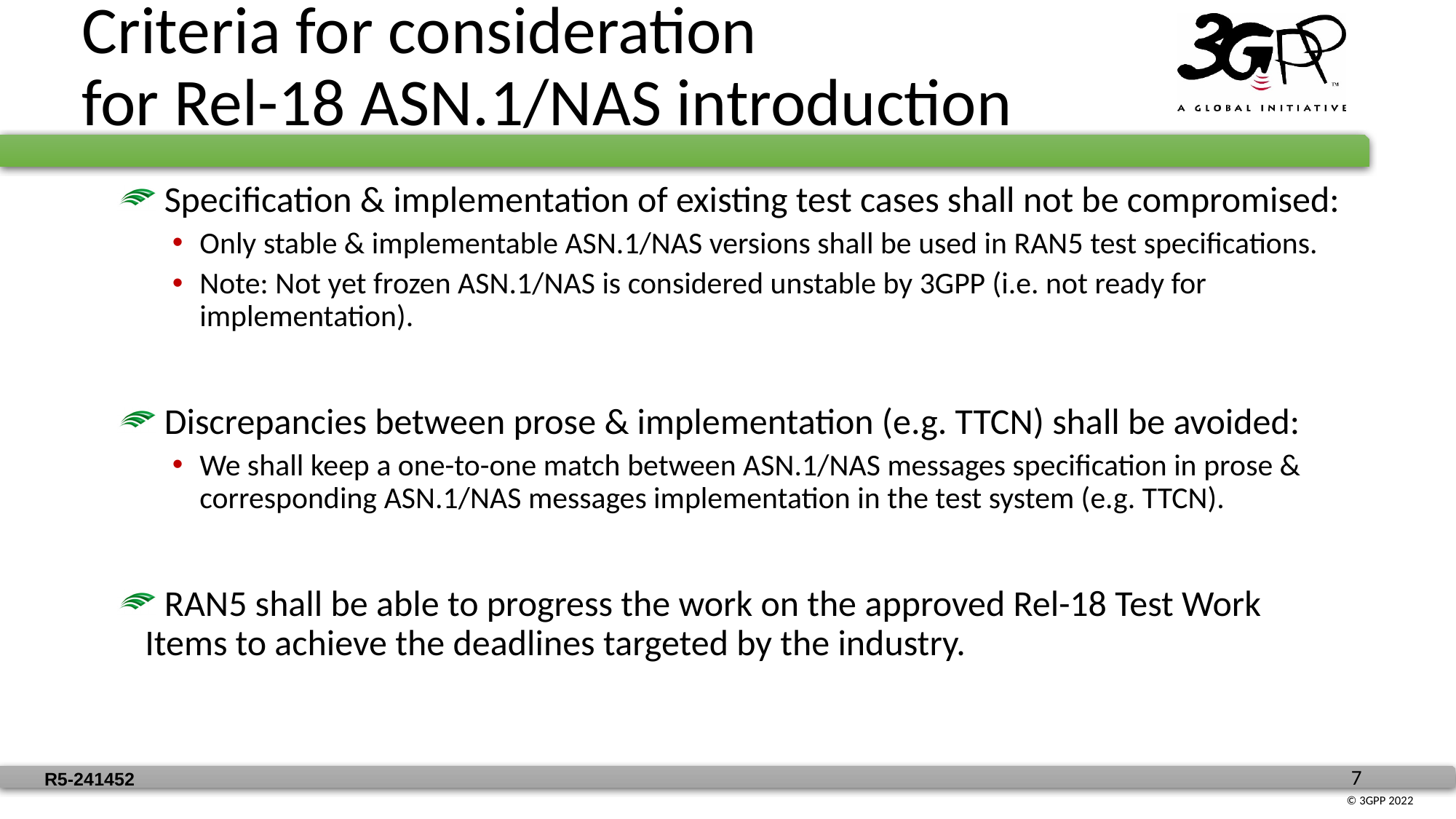

Criteria for consideration
for Rel-18 ASN.1/NAS introduction
 Specification & implementation of existing test cases shall not be compromised:
Only stable & implementable ASN.1/NAS versions shall be used in RAN5 test specifications.
Note: Not yet frozen ASN.1/NAS is considered unstable by 3GPP (i.e. not ready for implementation).

 Discrepancies between prose & implementation (e.g. TTCN) shall be avoided:
We shall keep a one-to-one match between ASN.1/NAS messages specification in prose & corresponding ASN.1/NAS messages implementation in the test system (e.g. TTCN).

 RAN5 shall be able to progress the work on the approved Rel-18 Test Work Items to achieve the deadlines targeted by the industry.